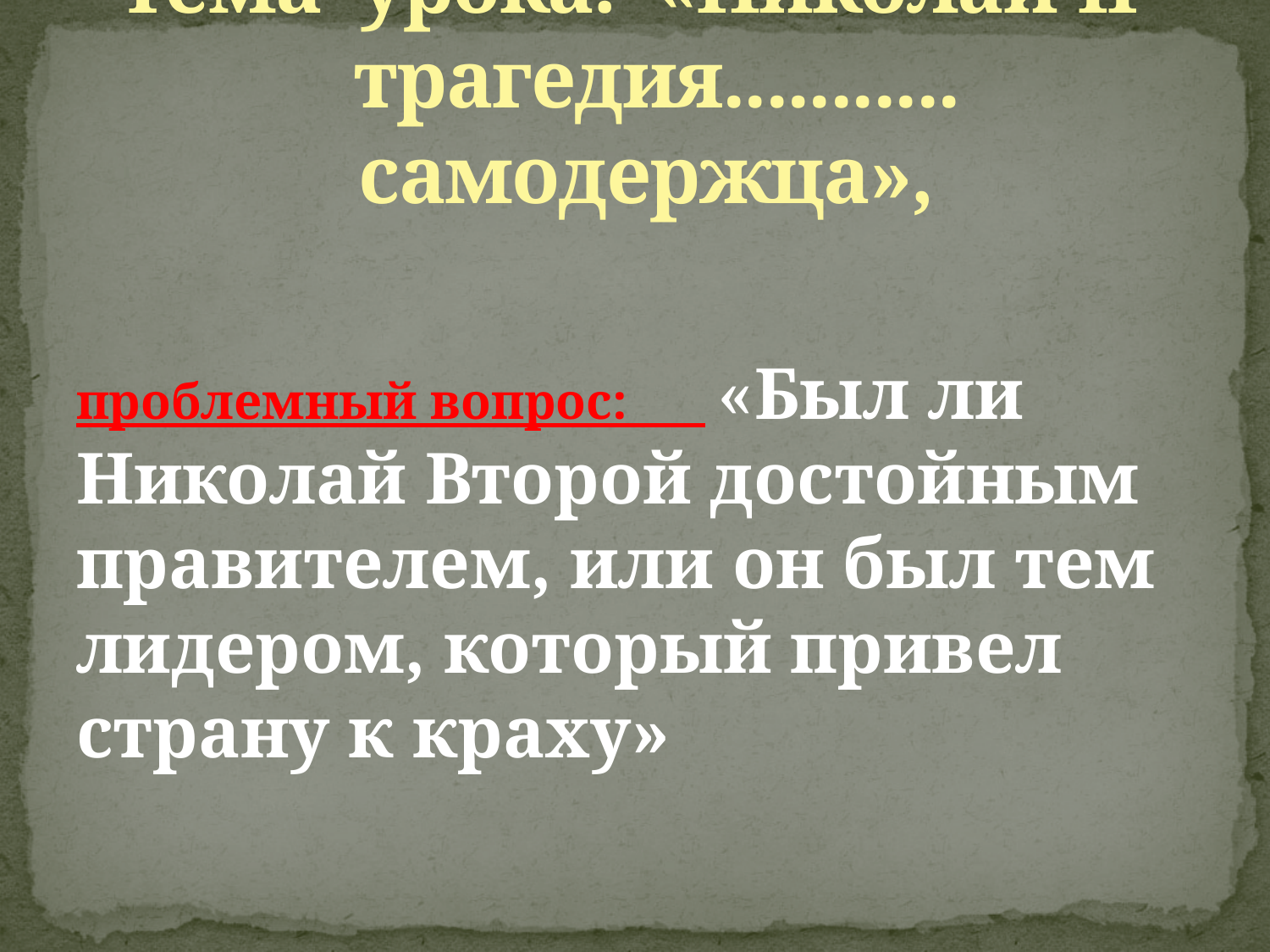

# Тема  урока:  «Николай II –трагедия........... самодержца»,

проблемный вопрос:       «Был ли Николай Второй достойным правителем, или он был тем лидером, который привел страну к краху»